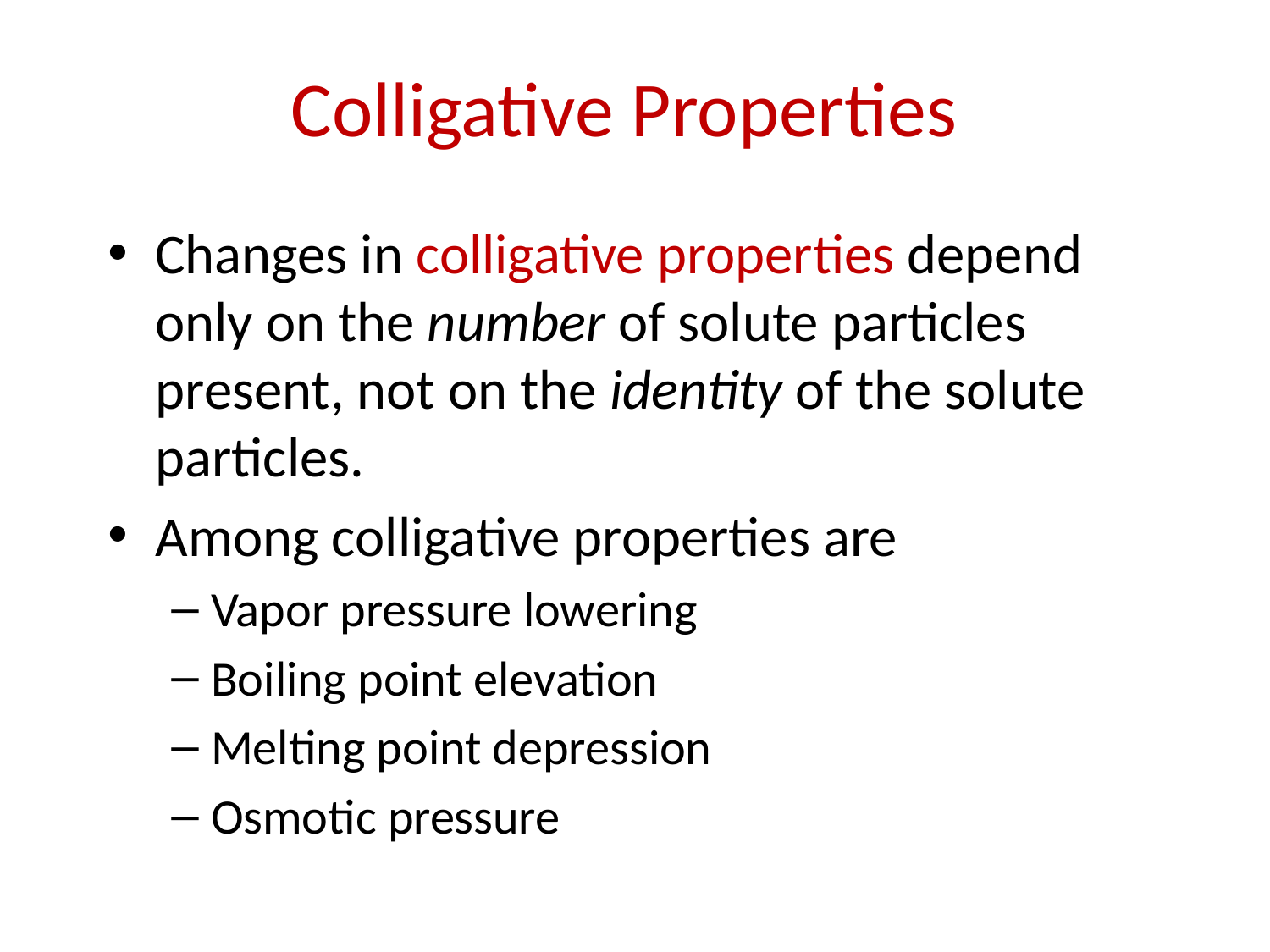

Colligative Properties
Changes in colligative properties depend only on the number of solute particles present, not on the identity of the solute particles.
Among colligative properties are
Vapor pressure lowering
Boiling point elevation
Melting point depression
Osmotic pressure